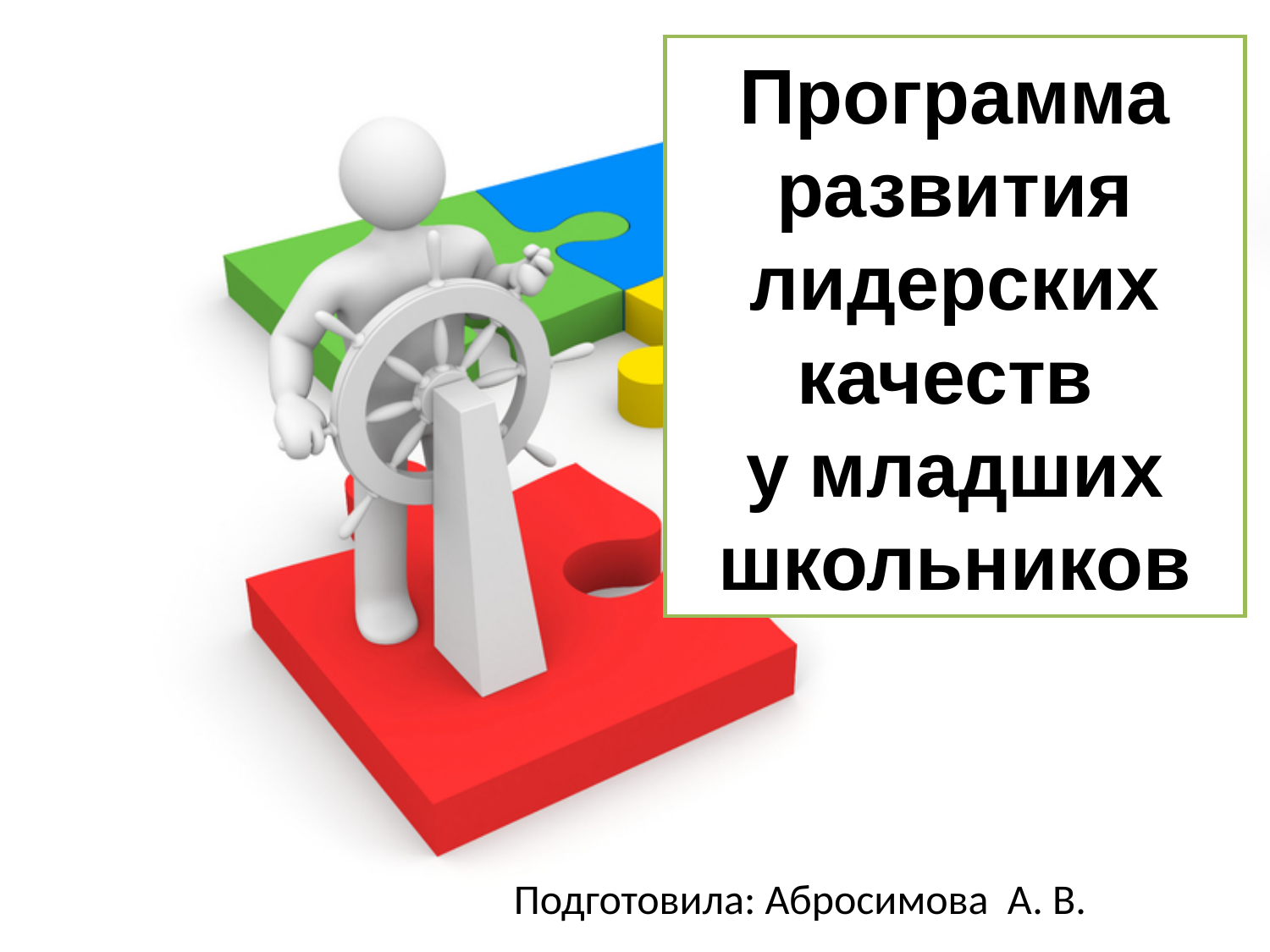

# Программа развития лидерских качеств у младших школьников
Подготовила: Абросимова  А. В.